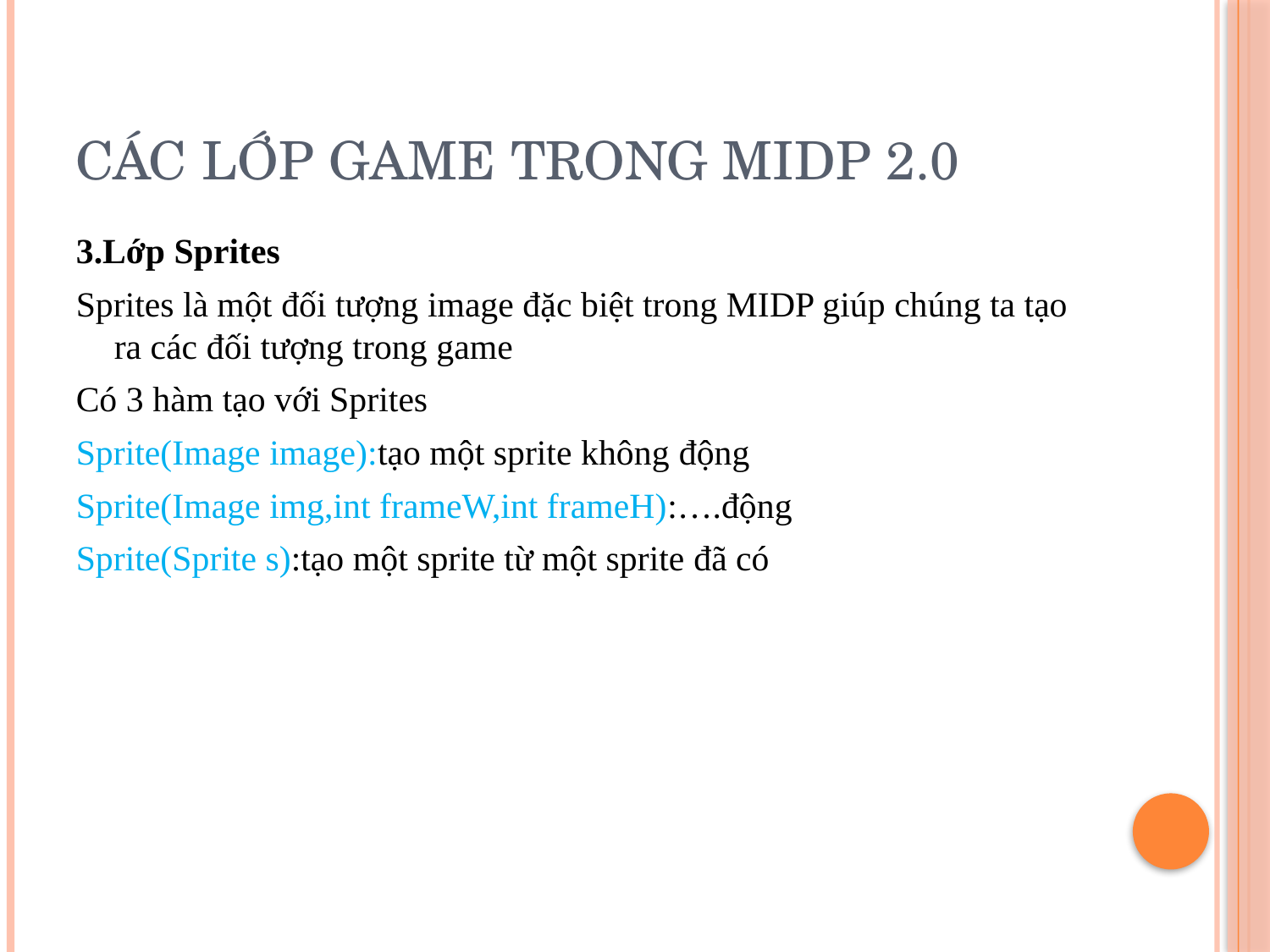

# Các lớp game trong midp 2.0
3.Lớp Sprites
Sprites là một đối tượng image đặc biệt trong MIDP giúp chúng ta tạo ra các đối tượng trong game
Có 3 hàm tạo với Sprites
Sprite(Image image):tạo một sprite không động
Sprite(Image img,int frameW,int frameH):….động
Sprite(Sprite s):tạo một sprite từ một sprite đã có